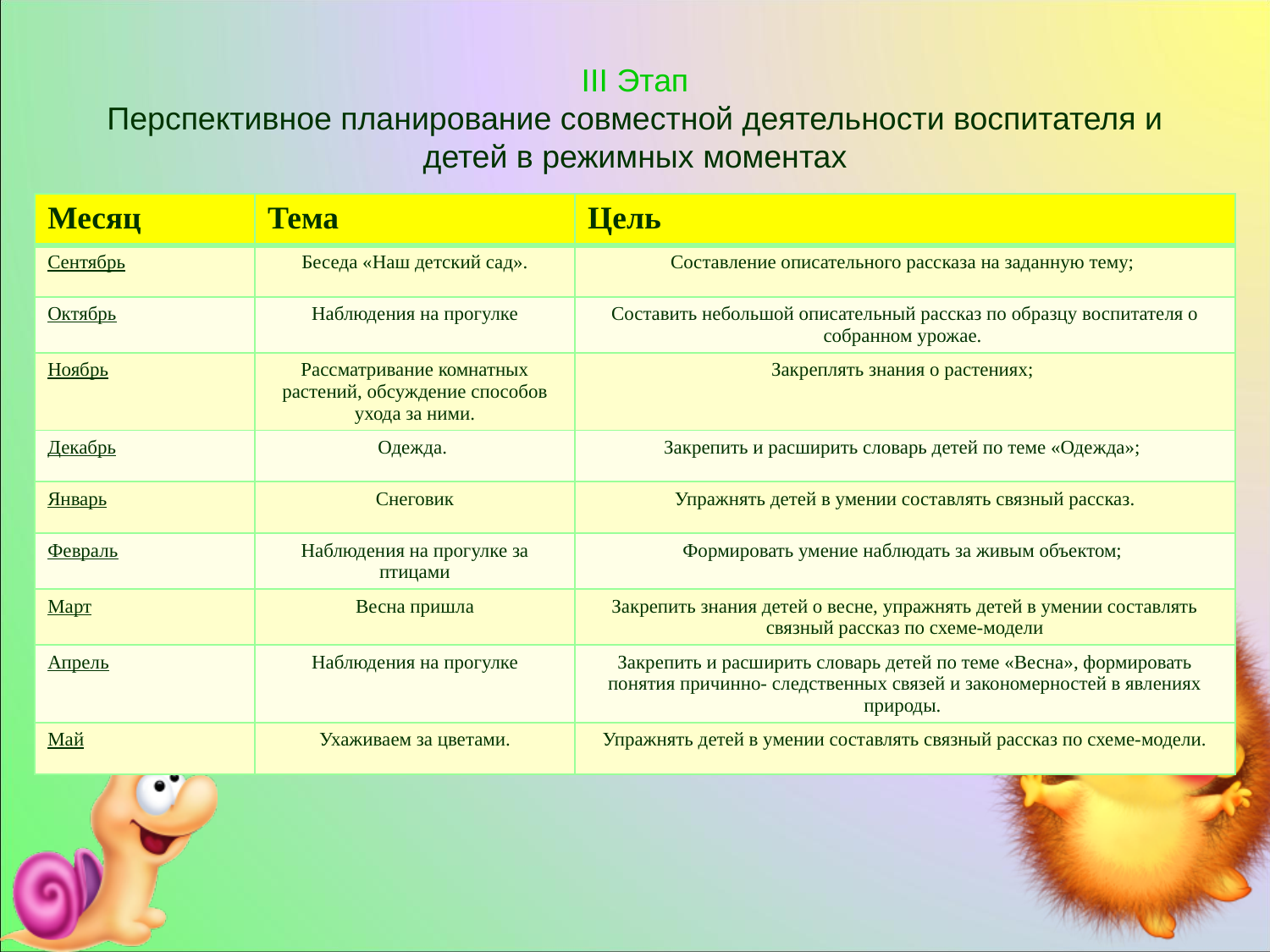

# III Этап Перспективное планирование совместной деятельности воспитателя и детей в режимных моментах
| Месяц | Тема | Цель |
| --- | --- | --- |
| Сентябрь | Беседа «Наш детский сад». | Составление описательного рассказа на заданную тему; |
| Октябрь | Наблюдения на прогулке | Составить небольшой описательный рассказ по образцу воспитателя о собранном урожае. |
| Ноябрь | Рассматривание комнатных растений, обсуждение способов ухода за ними. | Закреплять знания о растениях; |
| Декабрь | Одежда. | Закрепить и расширить словарь детей по теме «Одежда»; |
| Январь | Снеговик | Упражнять детей в умении составлять связный рассказ. |
| Февраль | Наблюдения на прогулке за птицами | Формировать умение наблюдать за живым объектом; |
| Март | Весна пришла | Закрепить знания детей о весне, упражнять детей в умении составлять связный рассказ по схеме-модели |
| Апрель | Наблюдения на прогулке | Закрепить и расширить словарь детей по теме «Весна», формировать понятия причинно- следственных связей и закономерностей в явлениях природы. |
| Май | Ухаживаем за цветами. | Упражнять детей в умении составлять связный рассказ по схеме-модели. |